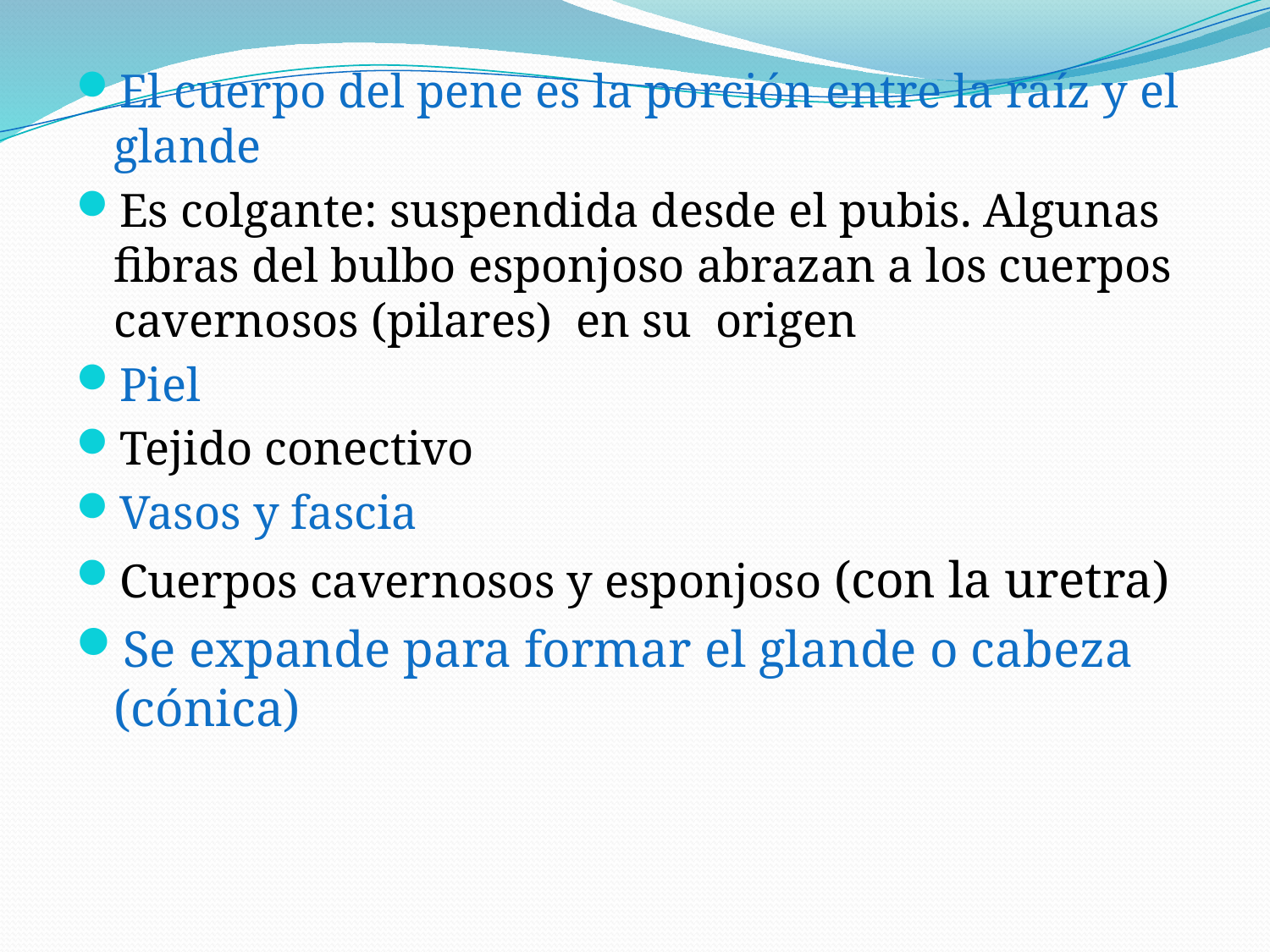

El cuerpo del pene es la porción entre la raíz y el glande
Es colgante: suspendida desde el pubis. Algunas fibras del bulbo esponjoso abrazan a los cuerpos cavernosos (pilares)  en su  origen
Piel
Tejido conectivo
Vasos y fascia
Cuerpos cavernosos y esponjoso (con la uretra)
Se expande para formar el glande o cabeza (cónica)